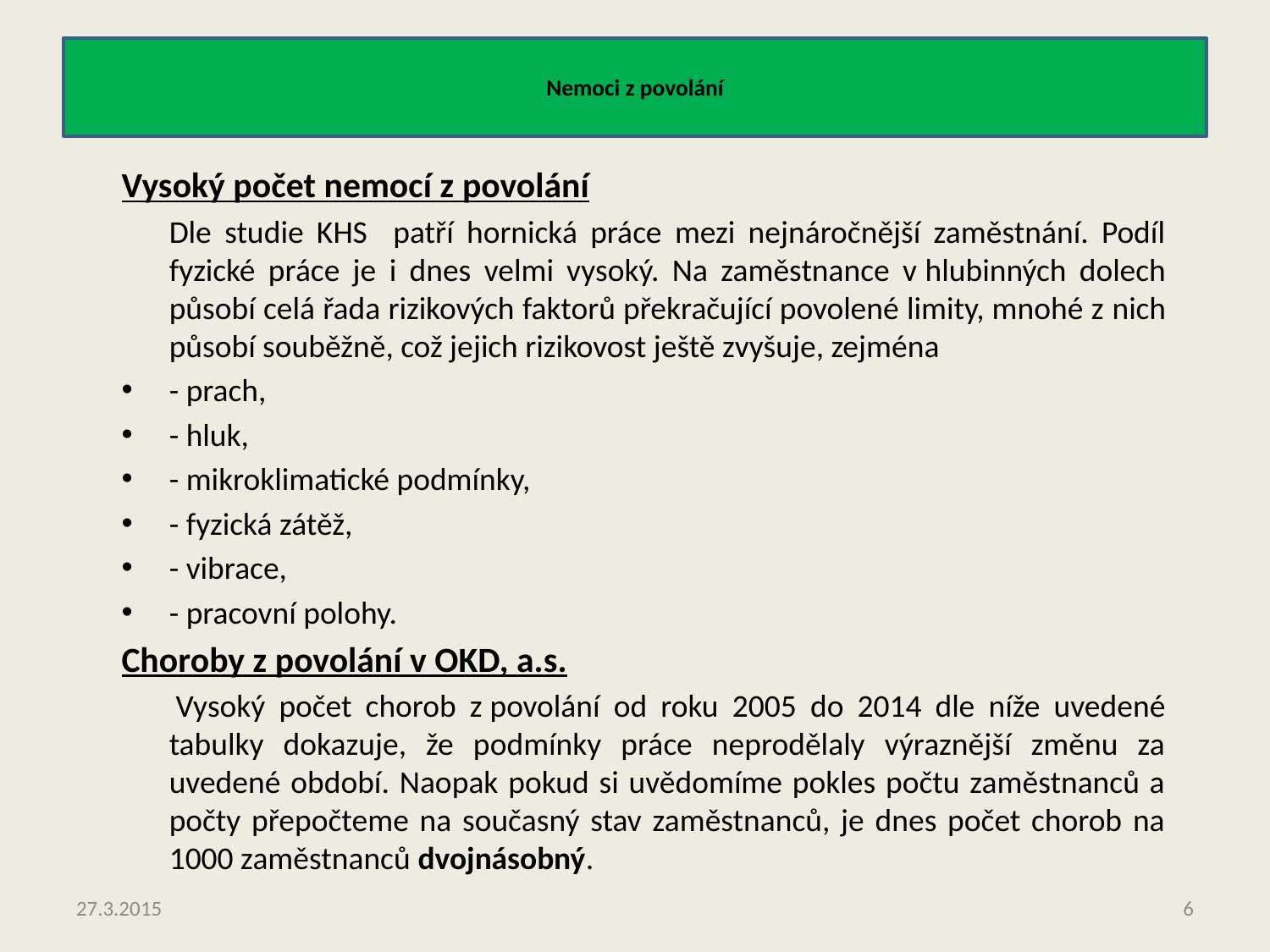

# Nemoci z povolání
Vysoký počet nemocí z povolání
	Dle studie KHS  patří hornická práce mezi nejnáročnější zaměstnání. Podíl fyzické práce je i dnes velmi vysoký. Na zaměstnance v hlubinných dolech působí celá řada rizikových faktorů překračující povolené limity, mnohé z nich působí souběžně, což jejich rizikovost ještě zvyšuje, zejména
- prach,
- hluk,
- mikroklimatické podmínky,
- fyzická zátěž,
- vibrace,
- pracovní polohy.
Choroby z povolání v OKD, a.s.
 	Vysoký počet chorob z povolání od roku 2005 do 2014 dle níže uvedené tabulky dokazuje, že podmínky práce neprodělaly výraznější změnu za uvedené období. Naopak pokud si uvědomíme pokles počtu zaměstnanců a počty přepočteme na současný stav zaměstnanců, je dnes počet chorob na 1000 zaměstnanců dvojnásobný.

27.3.2015
6